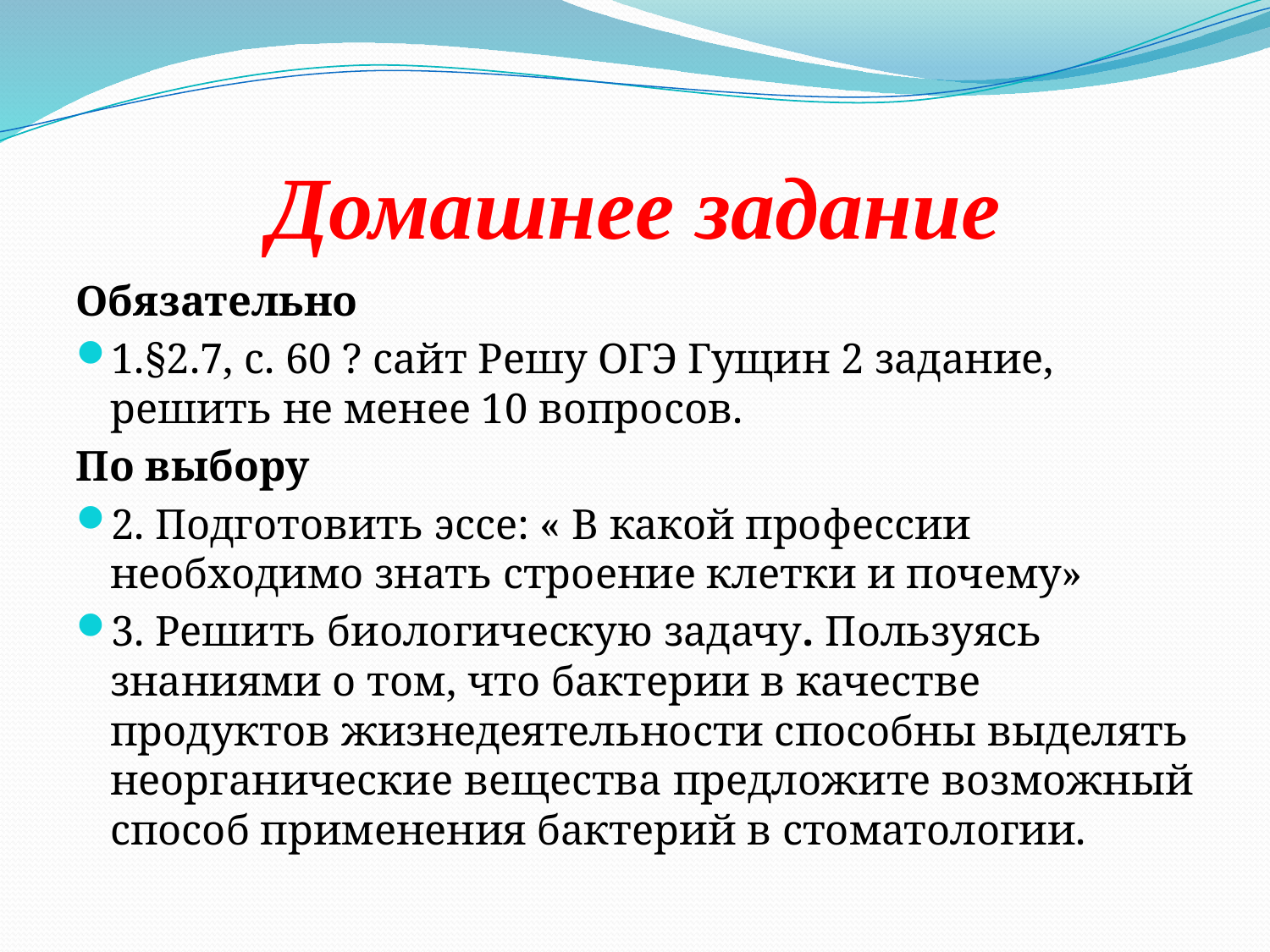

# Домашнее задание
Обязательно
1.§2.7, с. 60 ? сайт Решу ОГЭ Гущин 2 задание, решить не менее 10 вопросов.
По выбору
2. Подготовить эссе: « В какой профессии необходимо знать строение клетки и почему»
3. Решить биологическую задачу. Пользуясь знаниями о том, что бактерии в качестве продуктов жизнедеятельности способны выделять неорганические вещества предложите возможный способ применения бактерий в стоматологии.